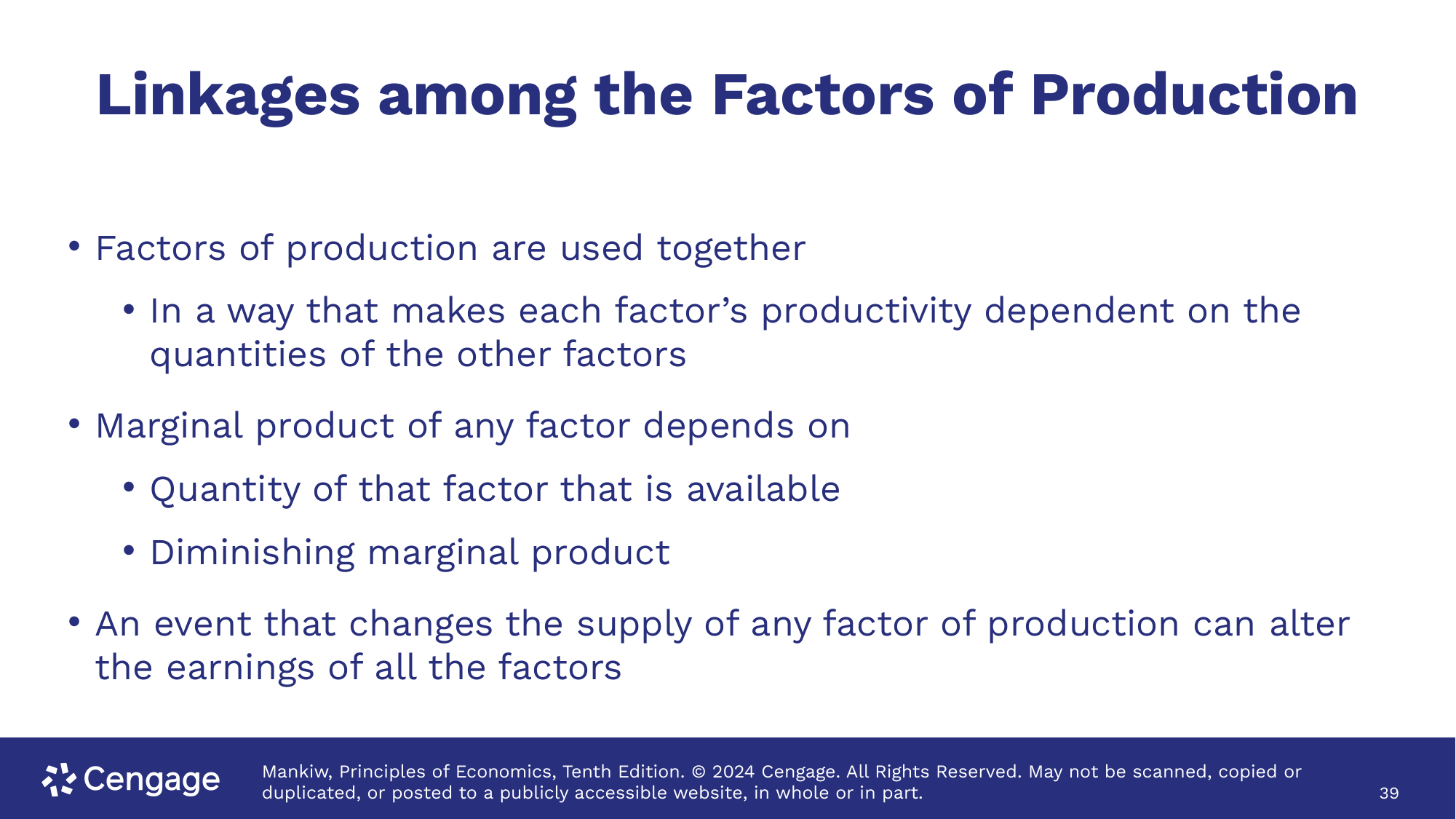

# Linkages among the Factors of Production
Factors of production are used together
In a way that makes each factor’s productivity dependent on the quantities of the other factors
Marginal product of any factor depends on
Quantity of that factor that is available
Diminishing marginal product
An event that changes the supply of any factor of production can alter the earnings of all the factors